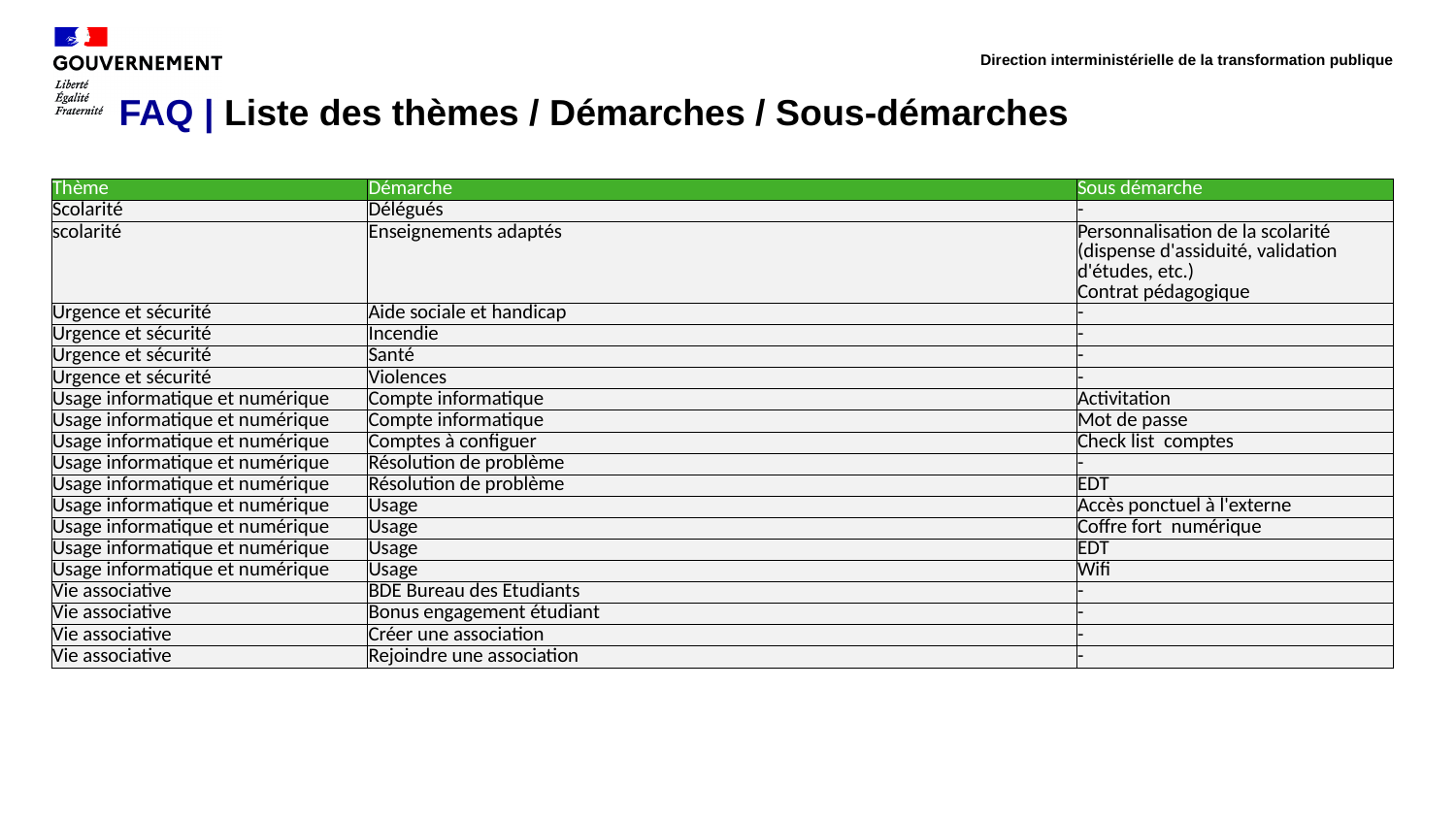

Direction interministérielle de la transformation publique
FAQ | Liste des thèmes / Démarches / Sous-démarches
| Thème | Démarche | Sous démarche |
| --- | --- | --- |
| Scolarité | Délégués | - |
| scolarité | Enseignements adaptés | Personnalisation de la scolarité (dispense d'assiduité, validation d'études, etc.) Contrat pédagogique |
| Urgence et sécurité | Aide sociale et handicap | - |
| Urgence et sécurité | Incendie | - |
| Urgence et sécurité | Santé | - |
| Urgence et sécurité | Violences | - |
| Usage informatique et numérique | Compte informatique | Activitation |
| Usage informatique et numérique | Compte informatique | Mot de passe |
| Usage informatique et numérique | Comptes à configuer | Check list comptes |
| Usage informatique et numérique | Résolution de problème | - |
| Usage informatique et numérique | Résolution de problème | EDT |
| Usage informatique et numérique | Usage | Accès ponctuel à l'externe |
| Usage informatique et numérique | Usage | Coffre fort numérique |
| Usage informatique et numérique | Usage | EDT |
| Usage informatique et numérique | Usage | Wifi |
| Vie associative | BDE Bureau des Etudiants | - |
| Vie associative | Bonus engagement étudiant | - |
| Vie associative | Créer une association | - |
| Vie associative | Rejoindre une association | - |